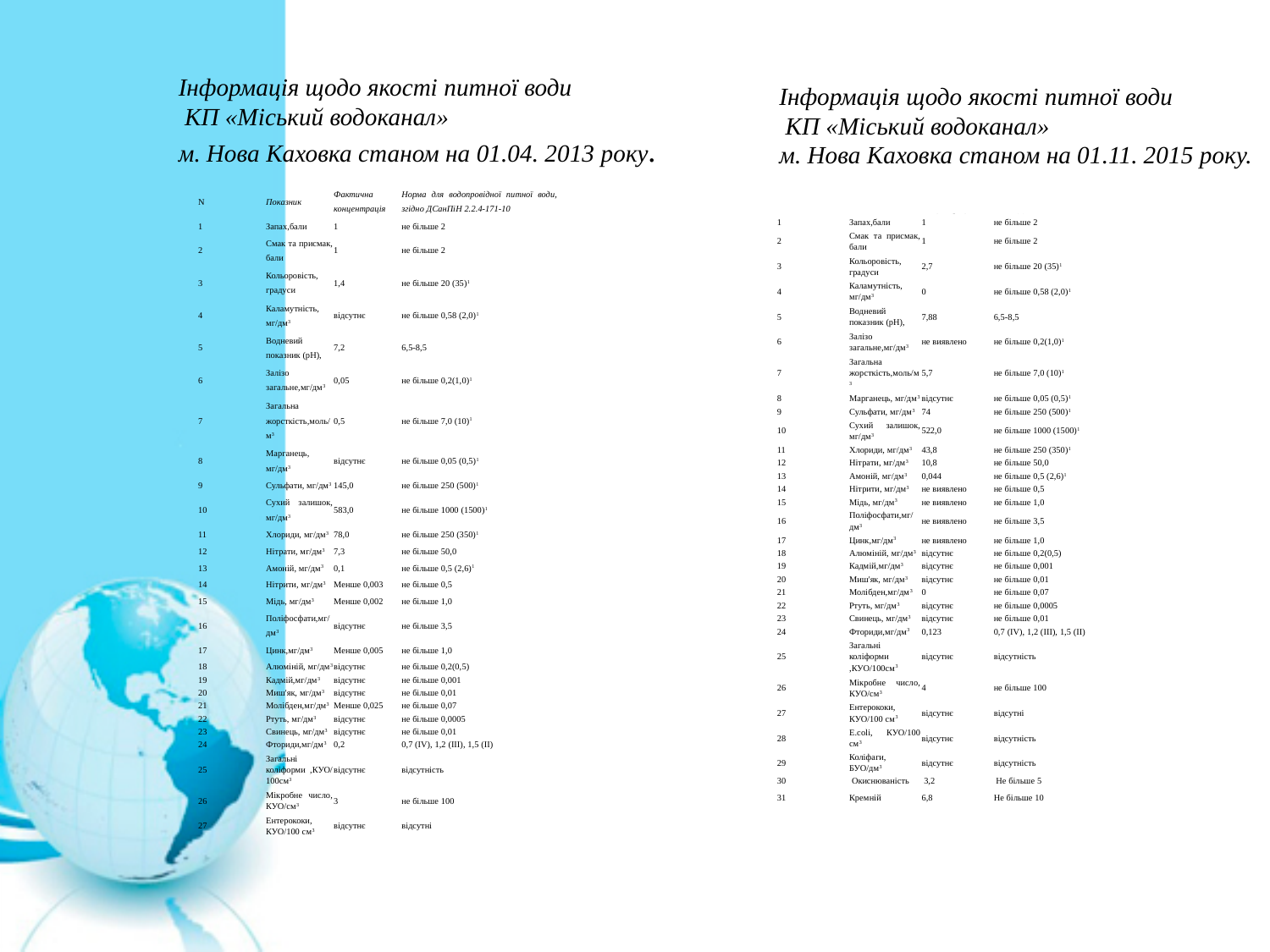

Інформація щодо якості питної води
 КП «Міський водоканал»
м. Нова Каховка станом на 01.04. 2013 року.

Інформація щодо якості питної води
 КП «Міський водоканал»
м. Нова Каховка станом на 01.11. 2015 року.

| N | Показник | Фактична концентрація | Норма для водопровідної питної води, згідно ДСанПіН 2.2.4-171-10 |
| --- | --- | --- | --- |
| 1 | Запах,бали | 1 | не більше 2 |
| 2 | Смак та присмак, бали | 1 | не більше 2 |
| 3 | Кольоровість, градуси | 1,4 | не більше 20 (35)1 |
| 4 | Каламутність, мг/дм3 | відсутнє | не більше 0,58 (2,0)1 |
| 5 | Водневий показник (рН), | 7,2 | 6,5-8,5 |
| 6 | Залізо загальне,мг/дм3 | 0,05 | не більше 0,2(1,0)1 |
| 7 | Загальна жорсткість,моль/м3 | 0,5 | не більше 7,0 (10)1 |
| 8 | Марганець, мг/дм3 | відсутнє | не більше 0,05 (0,5)1 |
| 9 | Сульфати, мг/дм3 | 145,0 | не більше 250 (500)1 |
| 10 | Сухий залишок, мг/дм3 | 583,0 | не більше 1000 (1500)1 |
| 11 | Хлориди, мг/дм3 | 78,0 | не більше 250 (350)1 |
| 12 | Нітрати, мг/дм3 | 7,3 | не більше 50,0 |
| 13 | Амоній, мг/дм3 | 0,1 | не більше 0,5 (2,6)1 |
| 14 | Нітрити, мг/дм3 | Менше 0,003 | не більше 0,5 |
| 15 | Мідь, мг/дм3 | Менше 0,002 | не більше 1,0 |
| 16 | Поліфосфати,мг/дм3 | відсутнє | не більше 3,5 |
| 17 | Цинк,мг/дм3 | Менше 0,005 | не більше 1,0 |
| 18 | Алюміній, мг/дм3 | відсутнє | не більше 0,2(0,5) |
| 19 | Кадмій,мг/дм3 | відсутнє | не більше 0,001 |
| 20 | Миш'як, мг/дм3 | відсутнє | не більше 0,01 |
| 21 | Молібден,мг/дм3 | Менше 0,025 | не більше 0,07 |
| 22 | Ртуть, мг/дм3 | відсутнє | не більше 0,0005 |
| 23 | Свинець, мг/дм3 | відсутнє | не більше 0,01 |
| 24 | Фториди,мг/дм3 | 0,2 | 0,7 (IV), 1,2 (III), 1,5 (II) |
| 25 | Загальні коліформи ,КУО/100см3 | відсутнє | відсутність |
| 26 | Мікробне число, КУО/см3 | 3 | не більше 100 |
| 27 | Ентерококи, КУО/100 см3 | відсутнє | відсутні |
| N | Показник | Фактична концентрація | Норма для водопровідної питної води, згідно ДСанПіН 2.2.4-171-10 |
| --- | --- | --- | --- |
| 1 | Запах,бали | 1 | не більше 2 |
| 2 | Смак та присмак, бали | 1 | не більше 2 |
| 3 | Кольоровість, градуси | 2,7 | не більше 20 (35)1 |
| 4 | Каламутність, мг/дм3 | 0 | не більше 0,58 (2,0)1 |
| 5 | Водневий показник (рН), | 7,88 | 6,5-8,5 |
| 6 | Залізо загальне,мг/дм3 | не виявлено | не більше 0,2(1,0)1 |
| 7 | Загальна жорсткість,моль/м3 | 5,7 | не більше 7,0 (10)1 |
| 8 | Марганець, мг/дм3 | відсутнє | не більше 0,05 (0,5)1 |
| 9 | Сульфати, мг/дм3 | 74 | не більше 250 (500)1 |
| 10 | Сухий залишок, мг/дм3 | 522,0 | не більше 1000 (1500)1 |
| 11 | Хлориди, мг/дм3 | 43,8 | не більше 250 (350)1 |
| 12 | Нітрати, мг/дм3 | 10,8 | не більше 50,0 |
| 13 | Амоній, мг/дм3 | 0,044 | не більше 0,5 (2,6)1 |
| 14 | Нітрити, мг/дм3 | не виявлено | не більше 0,5 |
| 15 | Мідь, мг/дм3 | не виявлено | не більше 1,0 |
| 16 | Поліфосфати,мг/дм3 | не виявлено | не більше 3,5 |
| 17 | Цинк,мг/дм3 | не виявлено | не більше 1,0 |
| 18 | Алюміній, мг/дм3 | відсутнє | не більше 0,2(0,5) |
| 19 | Кадмій,мг/дм3 | відсутнє | не більше 0,001 |
| 20 | Миш'як, мг/дм3 | відсутнє | не більше 0,01 |
| 21 | Молібден,мг/дм3 | 0 | не більше 0,07 |
| 22 | Ртуть, мг/дм3 | відсутнє | не більше 0,0005 |
| 23 | Свинець, мг/дм3 | відсутнє | не більше 0,01 |
| 24 | Фториди,мг/дм3 | 0,123 | 0,7 (IV), 1,2 (III), 1,5 (II) |
| 25 | Загальні коліформи ,КУО/100см3 | відсутнє | відсутність |
| 26 | Мікробне число, КУО/см3 | 4 | не більше 100 |
| 27 | Ентерококи, КУО/100 см3 | відсутнє | відсутні |
| 28 | E.coli, КУО/100 см3 | відсутнє | відсутність |
| 29 | Коліфаги, БУО/дм3 | відсутнє | відсутність |
| 30 | Окиснюваність | 3,2 | Не більше 5 |
| 31 | Кремній | 6,8 | Не більше 10 |